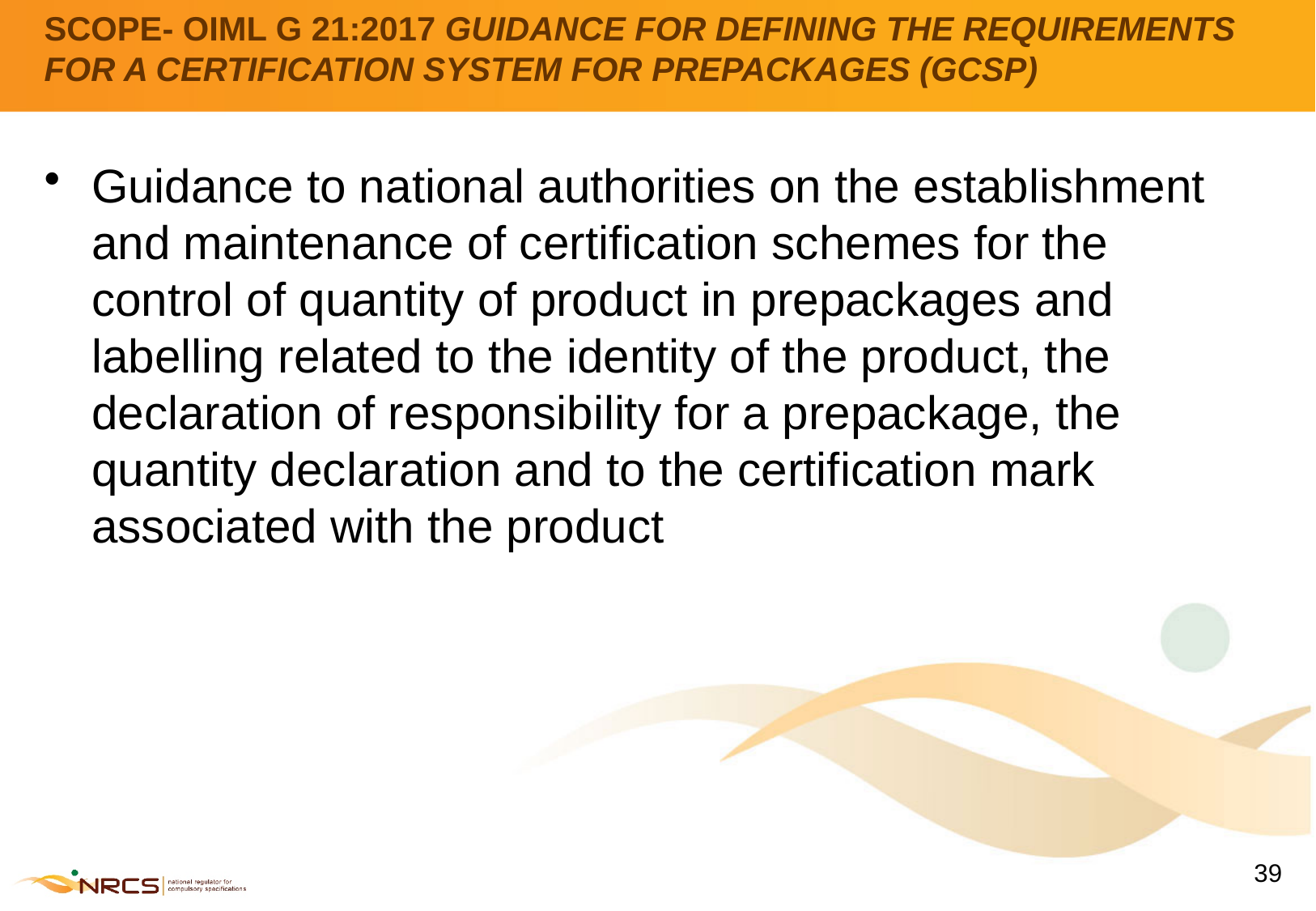

# SCOPE- OIML G 21:2017 GUIDANCE FOR DEFINING THE REQUIREMENTS FOR A CERTIFICATION SYSTEM FOR PREPACKAGES (GCSP)
Guidance to national authorities on the establishment and maintenance of certification schemes for the control of quantity of product in prepackages and labelling related to the identity of the product, the declaration of responsibility for a prepackage, the quantity declaration and to the certification mark associated with the product
39